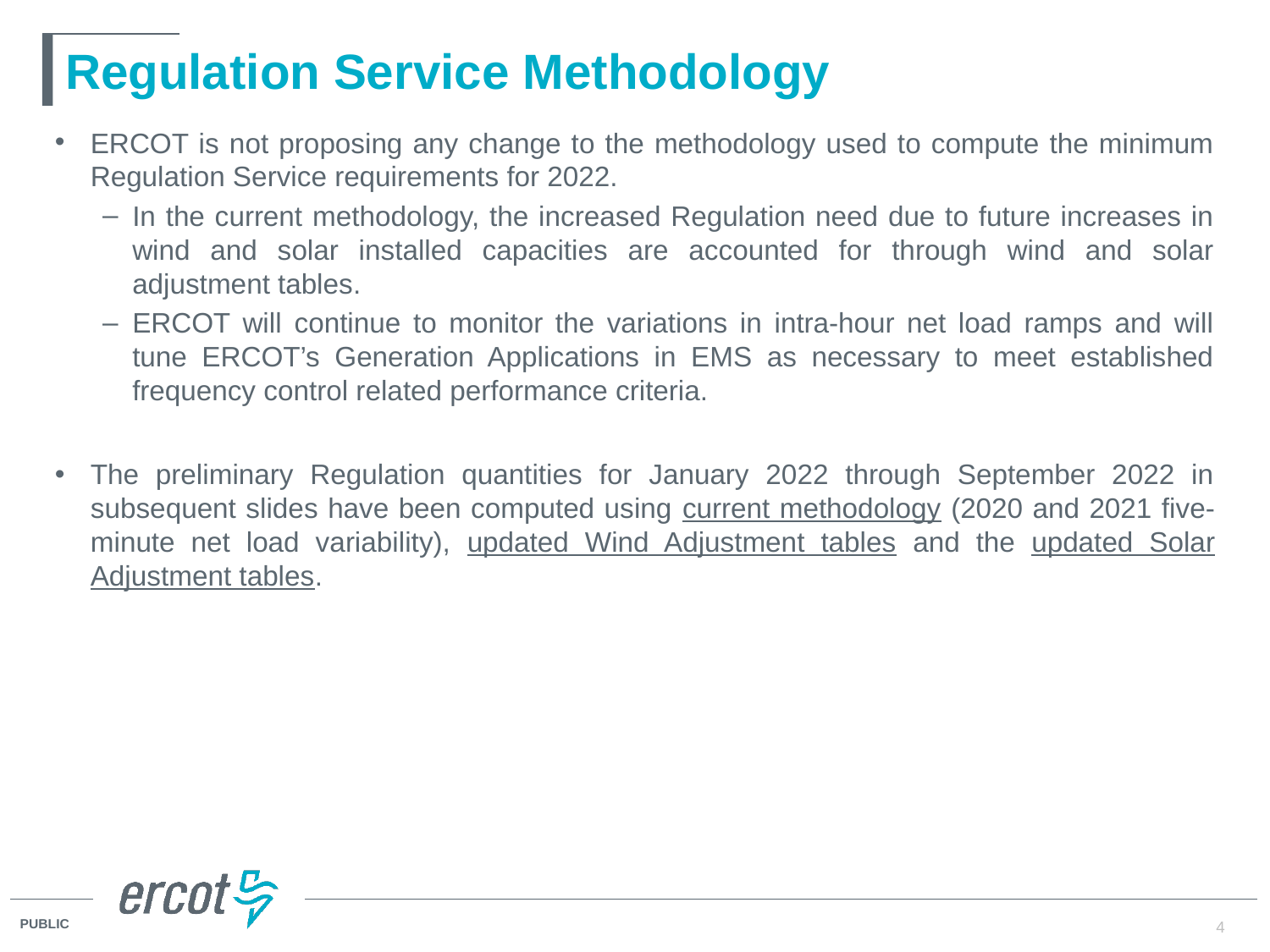

# Regulation Service Methodology
ERCOT is not proposing any change to the methodology used to compute the minimum Regulation Service requirements for 2022.
In the current methodology, the increased Regulation need due to future increases in wind and solar installed capacities are accounted for through wind and solar adjustment tables.
ERCOT will continue to monitor the variations in intra-hour net load ramps and will tune ERCOT’s Generation Applications in EMS as necessary to meet established frequency control related performance criteria.

The preliminary Regulation quantities for January 2022 through September 2022 in subsequent slides have been computed using current methodology (2020 and 2021 five-minute net load variability), updated Wind Adjustment tables and the updated Solar Adjustment tables.

4